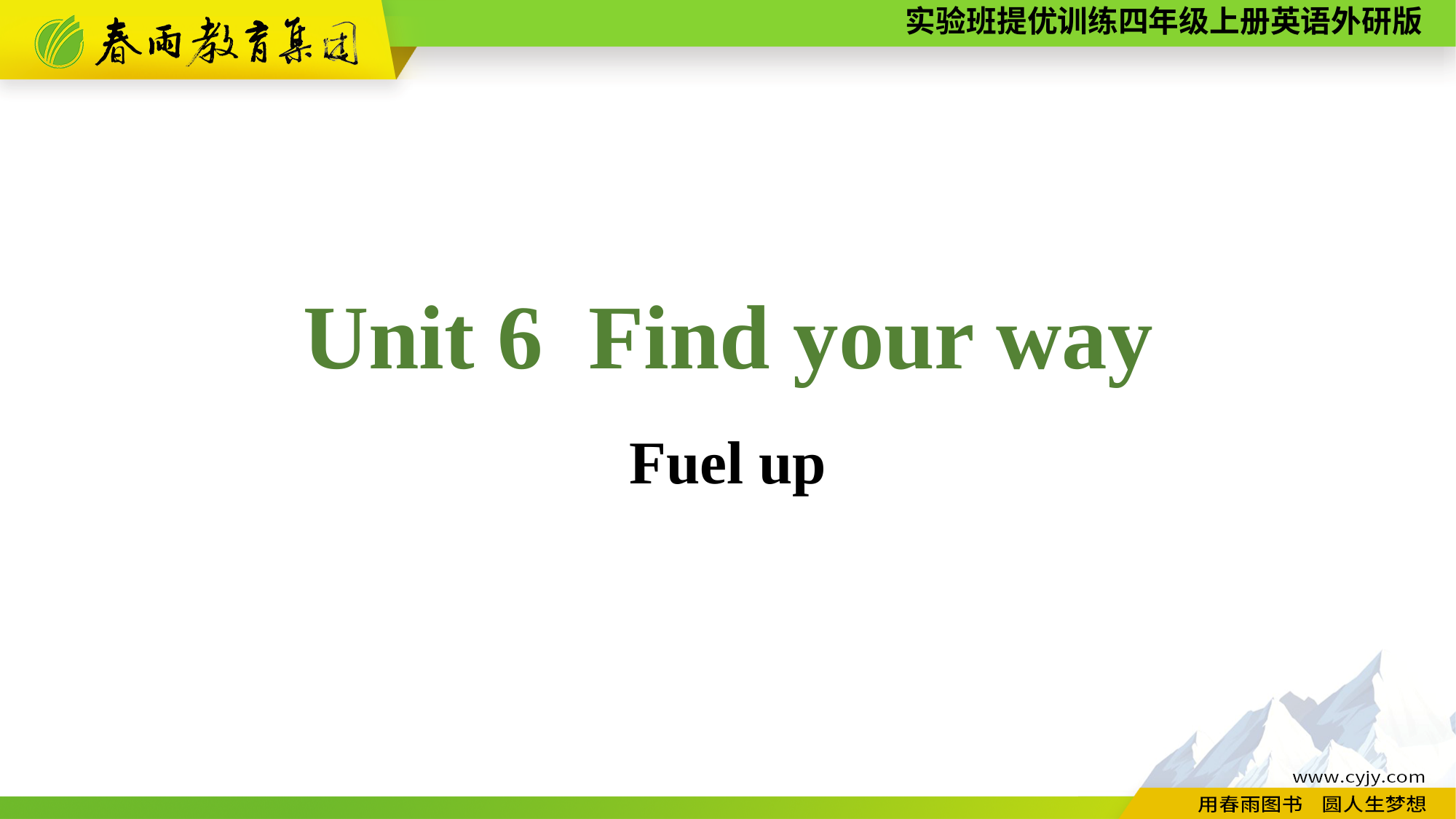

Unit 6  Find your way
Fuel up